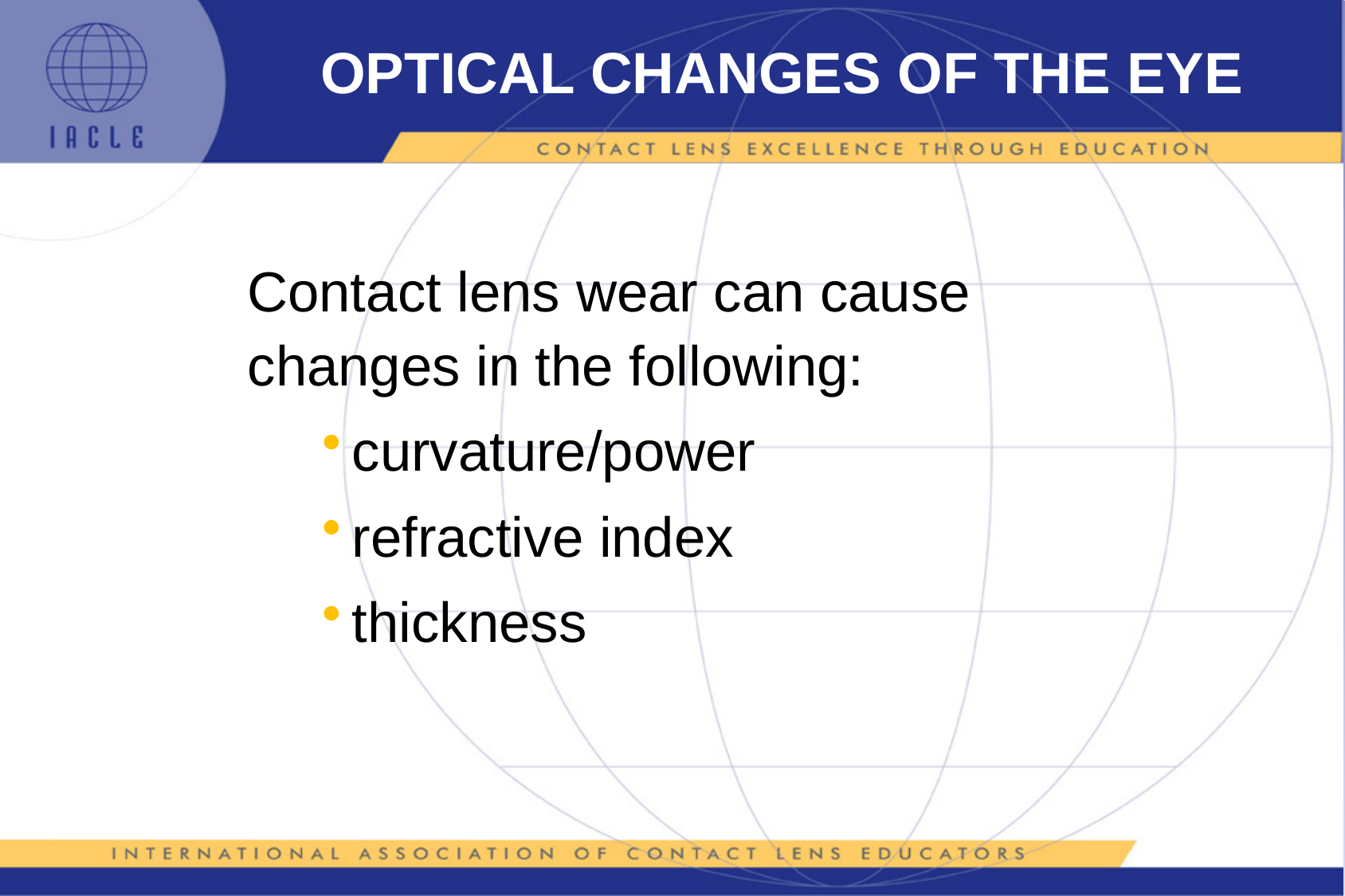

# OPTICAL CHANGES OF THE EYE
Contact lens wear can cause changes in the following:
curvature/power
refractive index
thickness